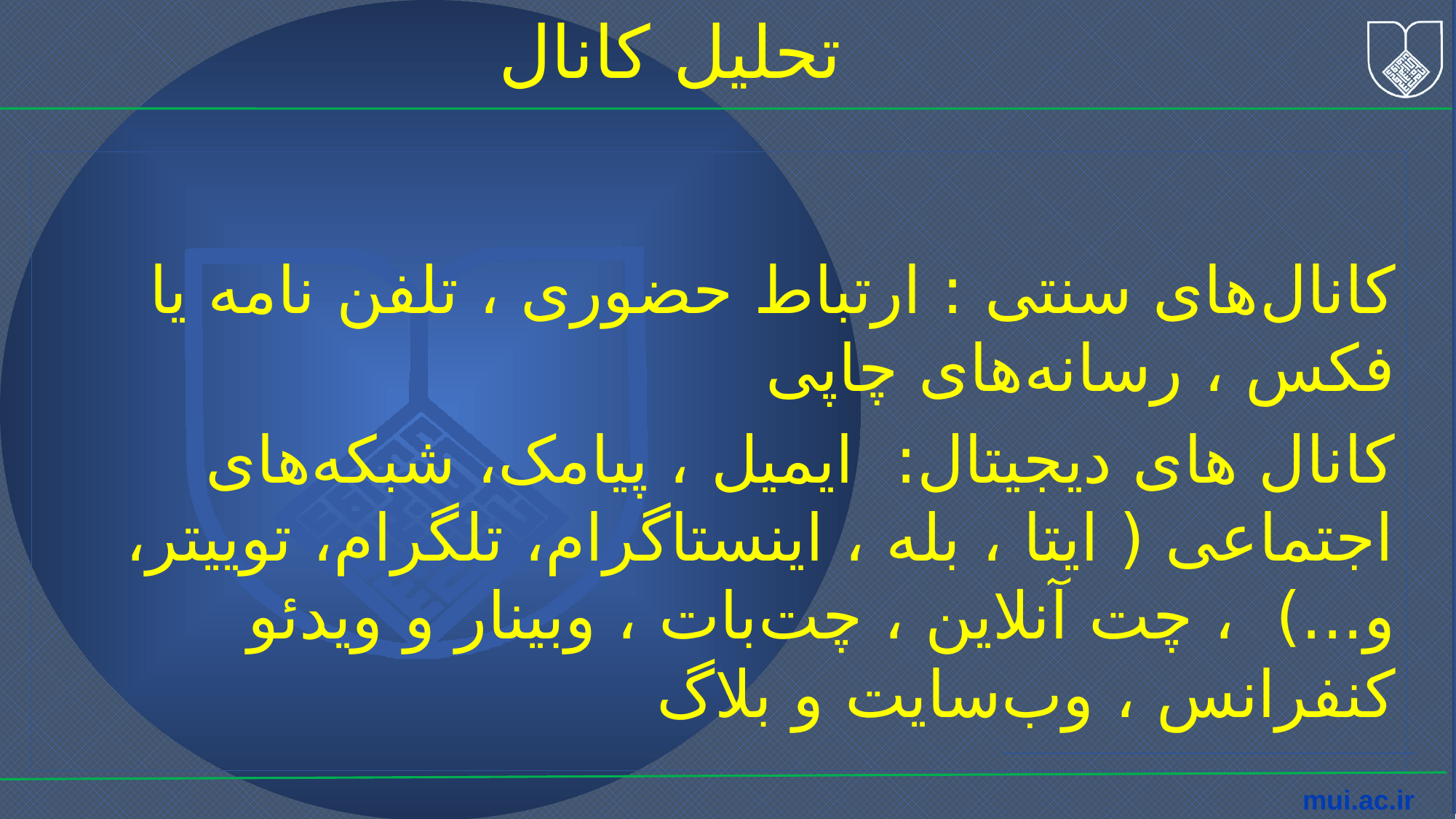

تحلیل کانال

کانال‌های سنتی : ارتباط حضوری ، تلفن نامه یا فکس ، رسانه‌های چاپی
کانال های دیجیتال:  ایمیل ، پیامک، شبکه‌های اجتماعی ( ایتا ، بله ، اینستاگرام، تلگرام، توییتر، و...)  ، چت آنلاین ، چت‌بات ، وبینار و ویدئو کنفرانس ، وب‌سایت و بلاگ